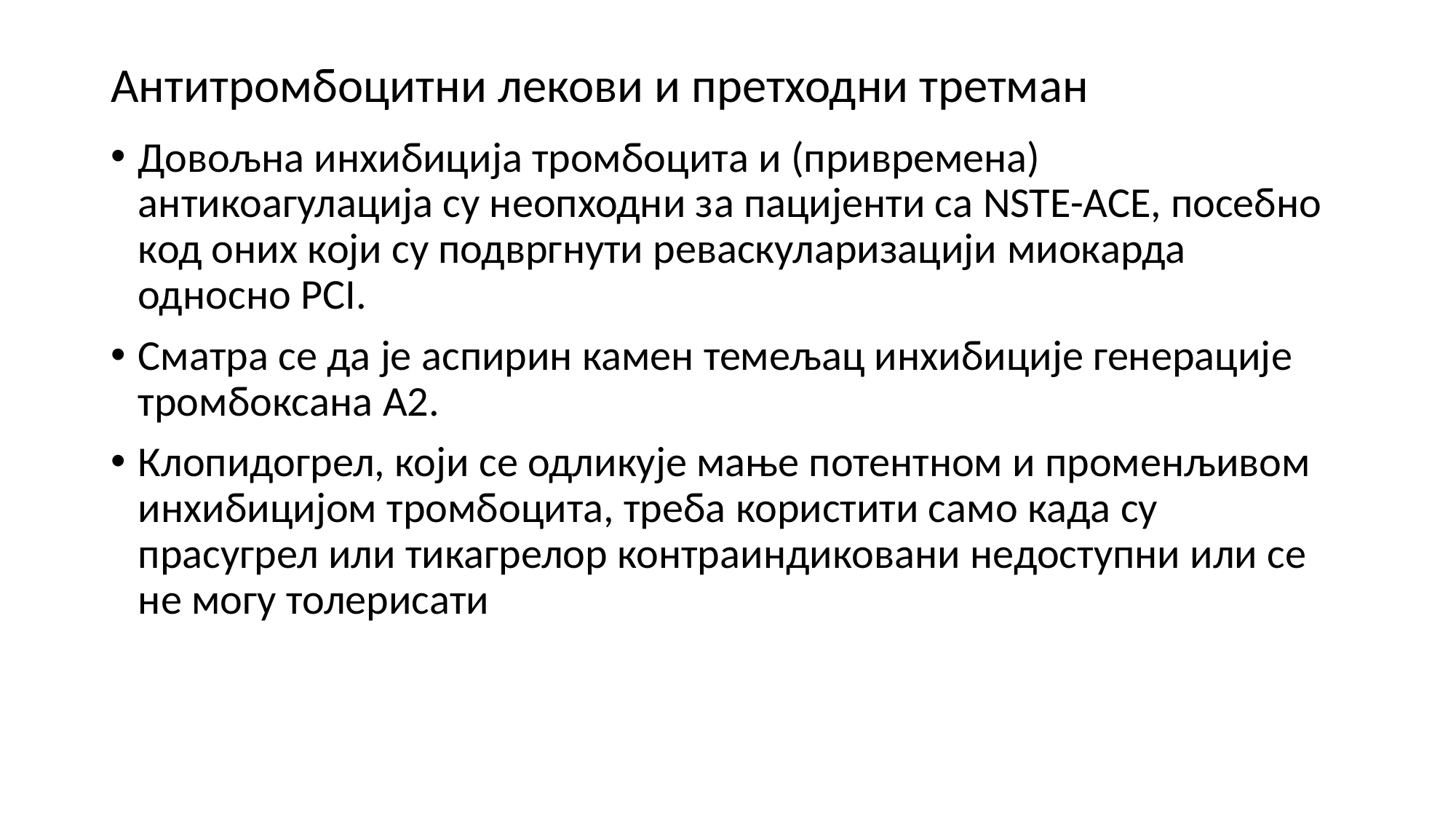

# Антитромбоцитни лекови и претходни третман
Довољна инхибиција тромбоцита и (привремена) антикоагулација су неопходни зa пацијенти са NSTE-ACE, посебно код оних који су подвргнути реваскуларизацији миокарда односно PCI.
Сматра се да је аспирин камен темељац инхибиције генерацијe тромбоксана А2.
Клопидогрел, који се одликује мање потентном и променљивом инхибицијом тромбоцита, треба користити само када су прасугрел или тикагрелор контраиндиковани недоступни или се не могу толерисати